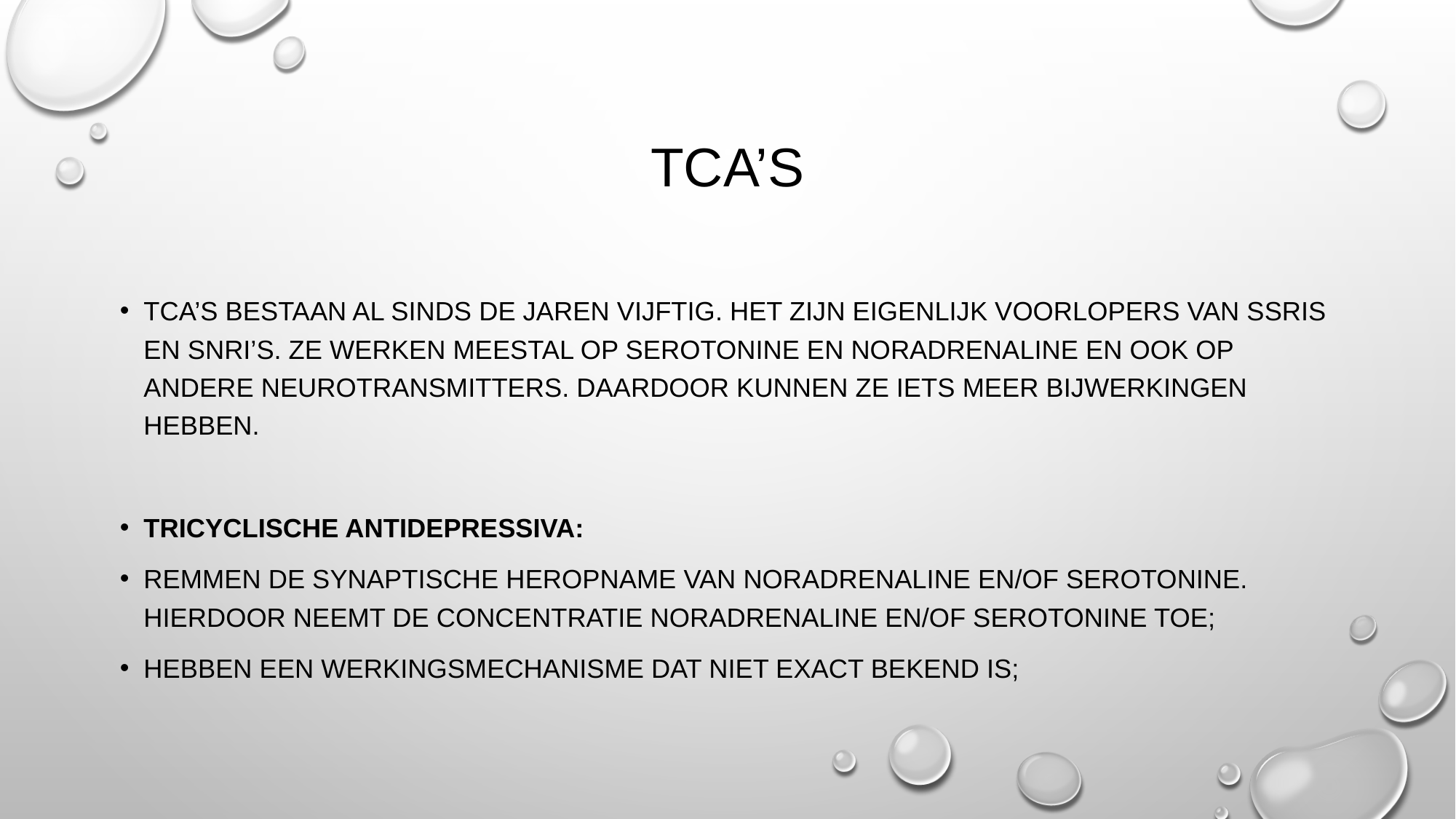

# TCA’s
TCA’s bestaan al sinds de jaren vijftig. Het zijn eigenlijk voorlopers van SSRIs en SNRI’s. Ze werken meestal op serotonine en noradrenaline en ook op andere neurotransmitters. Daardoor kunnen ze iets meer bijwerkingen hebben.

Tricyclische antidepressiva:
remmen de synaptische heropname van noradrenaline en/of serotonine. Hierdoor neemt de concentratie noradrenaline en/of serotonine toe;
hebben een werkingsmechanisme dat niet exact bekend is;